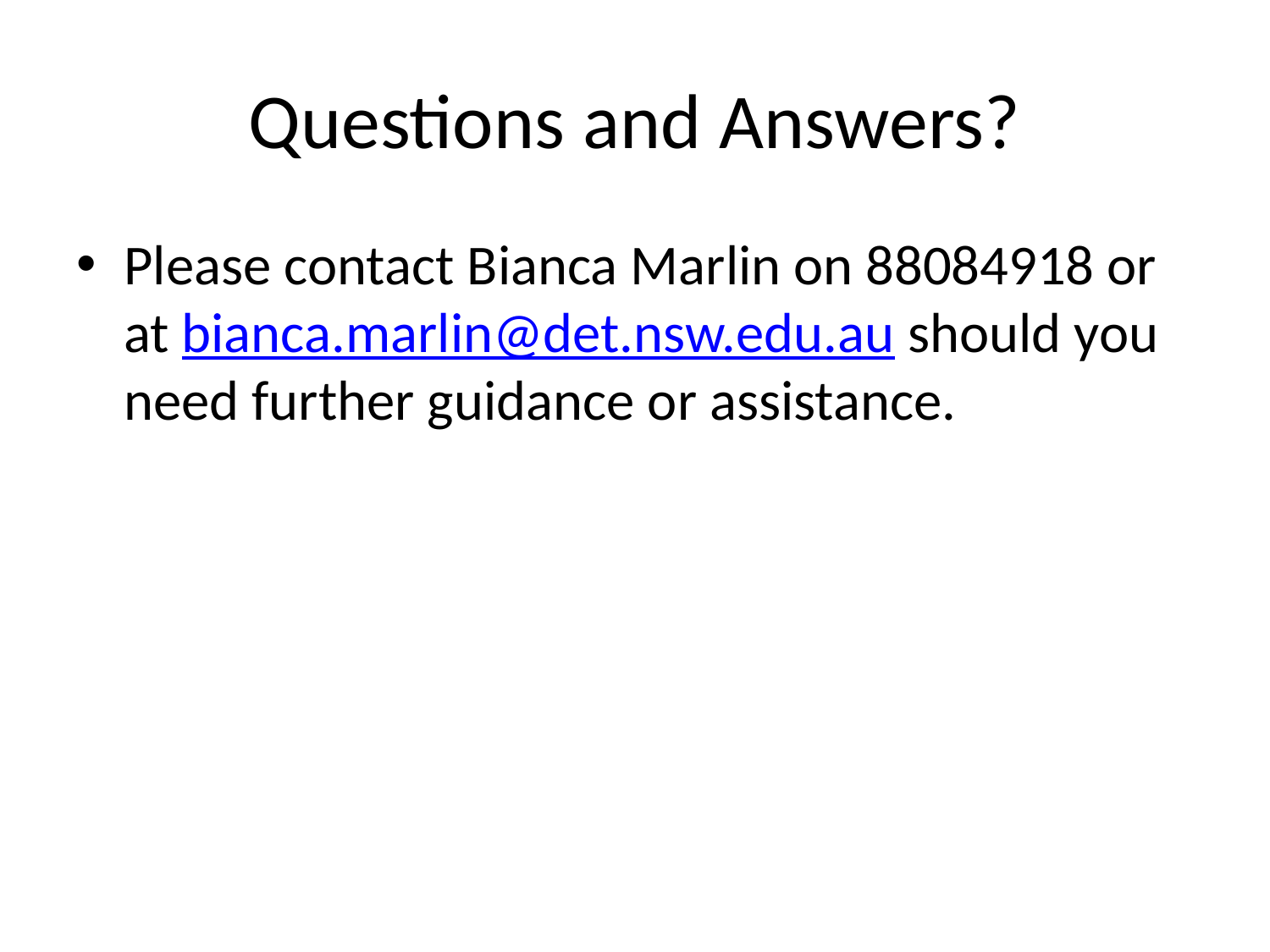

# Questions and Answers?
Please contact Bianca Marlin on 88084918 or at bianca.marlin@det.nsw.edu.au should you need further guidance or assistance.